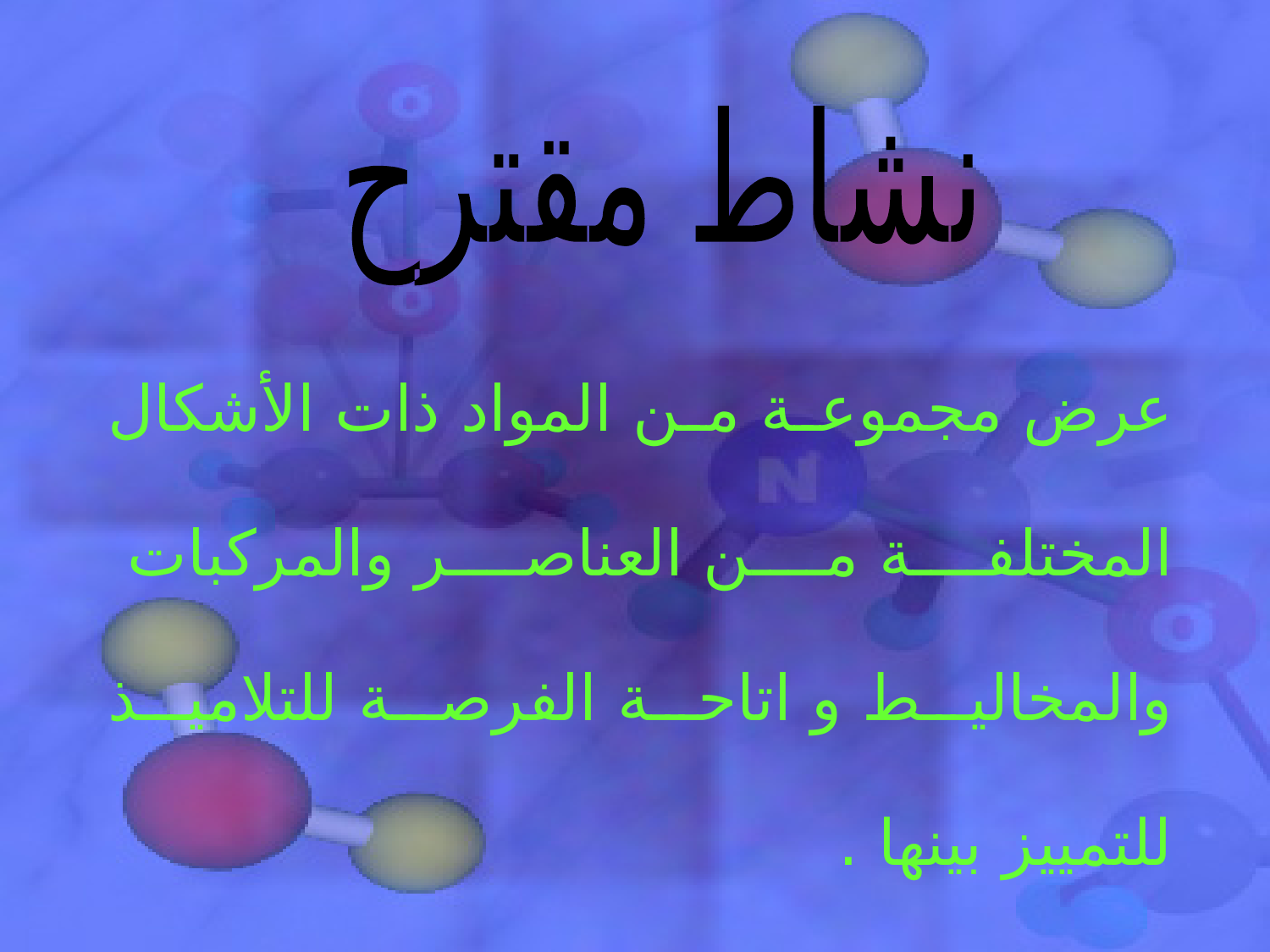

نشاط مقترح
عرض مجموعة من المواد ذات الأشكال المختلفة من العناصر والمركبات  والمخاليط و اتاحة الفرصة للتلاميذ للتمييز بينها .